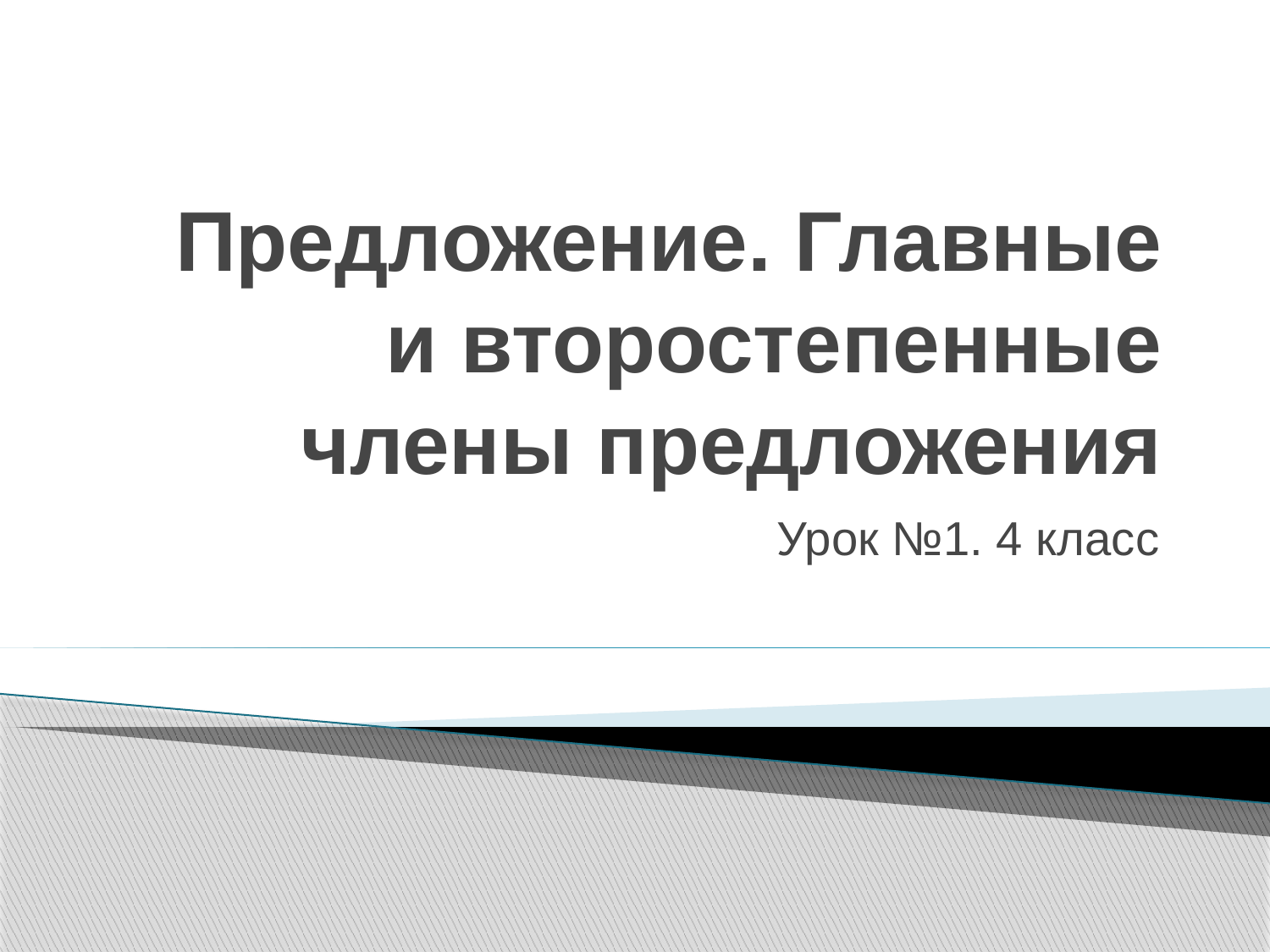

# Предложение. Главные и второстепенные члены предложения
Урок №1. 4 класс